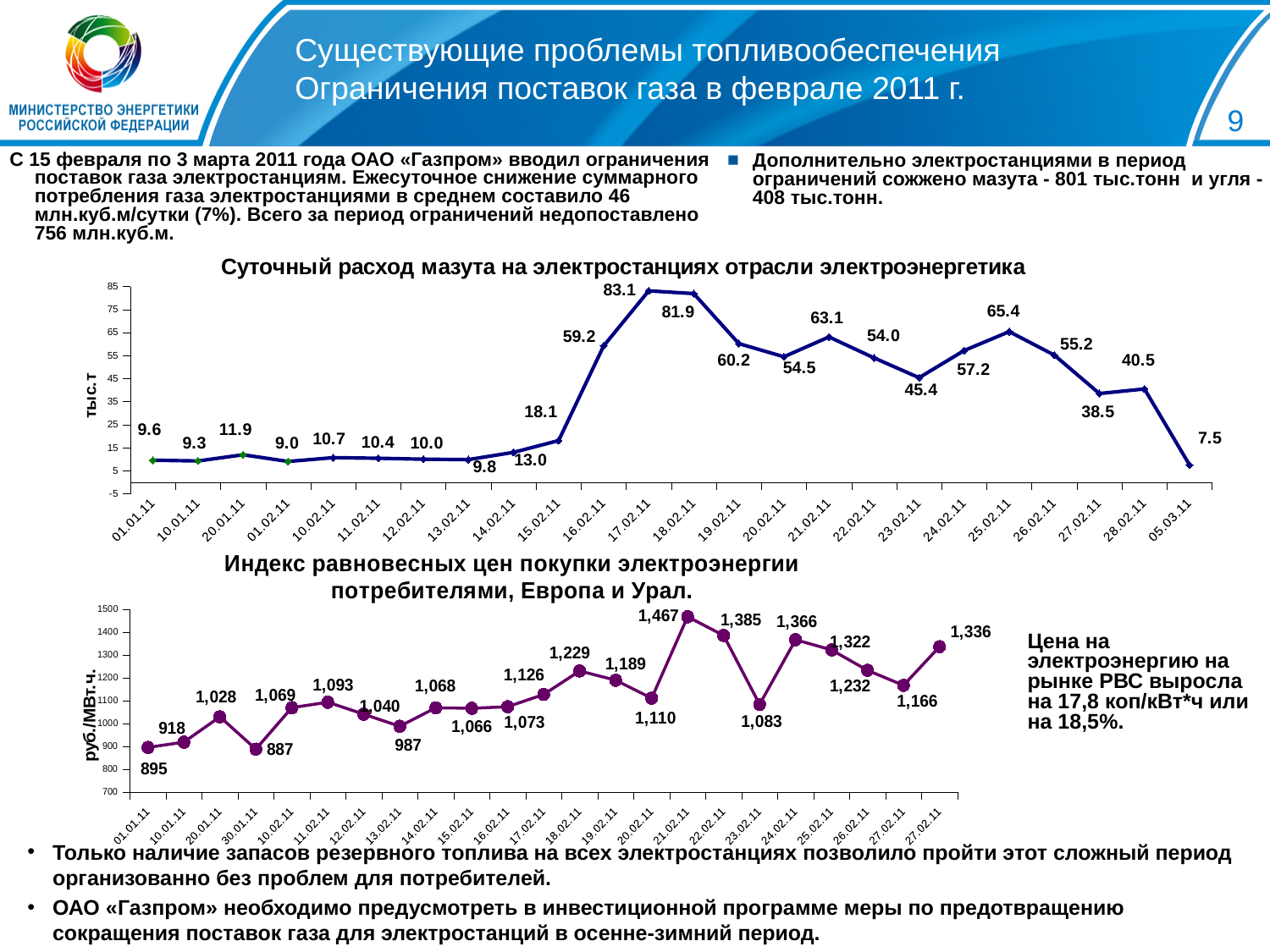

9
Существующие проблемы топливообеспечения
Ограничения поставок газа в феврале 2011 г.

С 15 февраля по 3 марта 2011 года ОАО «Газпром» вводил ограничения поставок газа электростанциям. Ежесуточное снижение суммарного потребления газа электростанциями в среднем составило 46 млн.куб.м/сутки (7%). Всего за период ограничений недопоставлено 756 млн.куб.м.
Дополнительно электростанциями в период ограничений сожжено мазута - 801 тыс.тонн  и угля - 408 тыс.тонн.

### Chart: Суточный расход мазута на электростанциях отрасли электроэнергетика

| Category |  |
|---|---|
| 01.01.11 | 9.566 |
| 10.01.11 | 9.25 |
| 20.01.11 | 11.94 |
| 01.02.11 | 9.02 |
| 10.02.11 | 10.664 |
| 11.02.11 | 10.402000000000006 |
| 12.02.11 | 10.007 |
| 13.02.11 | 9.836 |
| 14.02.11 | 12.971 |
| 15.02.11 | 18.1 |
| 16.02.11 | 59.2 |
| 17.02.11 | 83.1 |
| 18.02.11 | 81.9 |
| 19.02.11 | 60.2 |
| 20.02.11 | 54.5 |
| 21.02.11 | 63.1 |
| 22.02.11 | 54.0 |
| 23.02.11 | 45.4 |
| 24.02.11 | 57.2 |
| 25.02.11 | 65.4 |
| 26.02.11 | 55.2 |
| 27.02.11 | 38.5 |
| 28.02.11 | 40.5 |
| 05.03.11 | 7.5 |

### Chart: Индекс равновесных цен покупки электроэнергии потребителями, Европа и Урал.

| Category |  |
|---|---|
| 01.01.11 | 894.54 |
| 10.01.11 | 917.8299999999995 |
| 20.01.11 | 1028.37 |
| 30.01.11 | 886.9399999999995 |
| 10.02.11 | 1068.6 |
| 11.02.11 | 1092.52 |
| 12.02.11 | 1039.79 |
| 13.02.11 | 987.1 |
| 14.02.11 | 1068.1599999999999 |
| 15.02.11 | 1065.94 |
| 16.02.11 | 1072.6299999999999 |
| 17.02.11 | 1126.42 |
| 18.02.11 | 1229.41 |
| 19.02.11 | 1188.77 |
| 20.02.11 | 1109.92 |
| 21.02.11 | 1466.75 |
| 22.02.11 | 1385.02 |
| 23.02.11 | 1083.03 |
| 24.02.11 | 1366.08 |
| 25.02.11 | 1321.7 |
| 26.02.11 | 1232.1299999999999 |
| 27.02.11 | 1166.3 |
| 27.02.11 | 1335.55 |
Цена на электроэнергию на рынке РВС выросла на 17,8 коп/кВт*ч или на 18,5%.
Только наличие запасов резервного топлива на всех электростанциях позволило пройти этот сложный период организованно без проблем для потребителей.
ОАО «Газпром» необходимо предусмотреть в инвестиционной программе меры по предотвращению сокращения поставок газа для электростанций в осенне-зимний период.